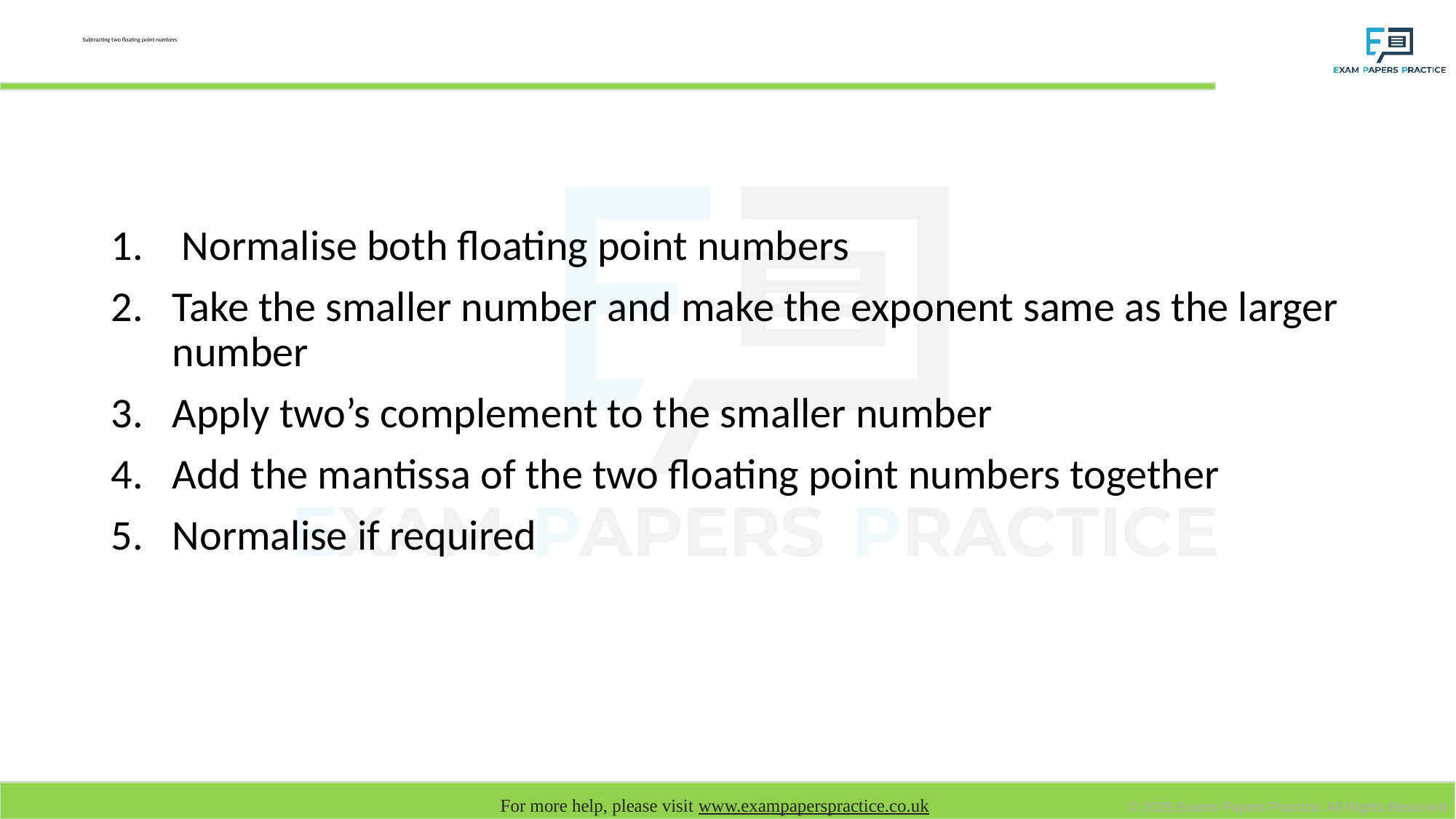

# Subtracting two floating point numbers
 Normalise both floating point numbers
Take the smaller number and make the exponent same as the larger number
Apply two’s complement to the smaller number
Add the mantissa of the two floating point numbers together
Normalise if required